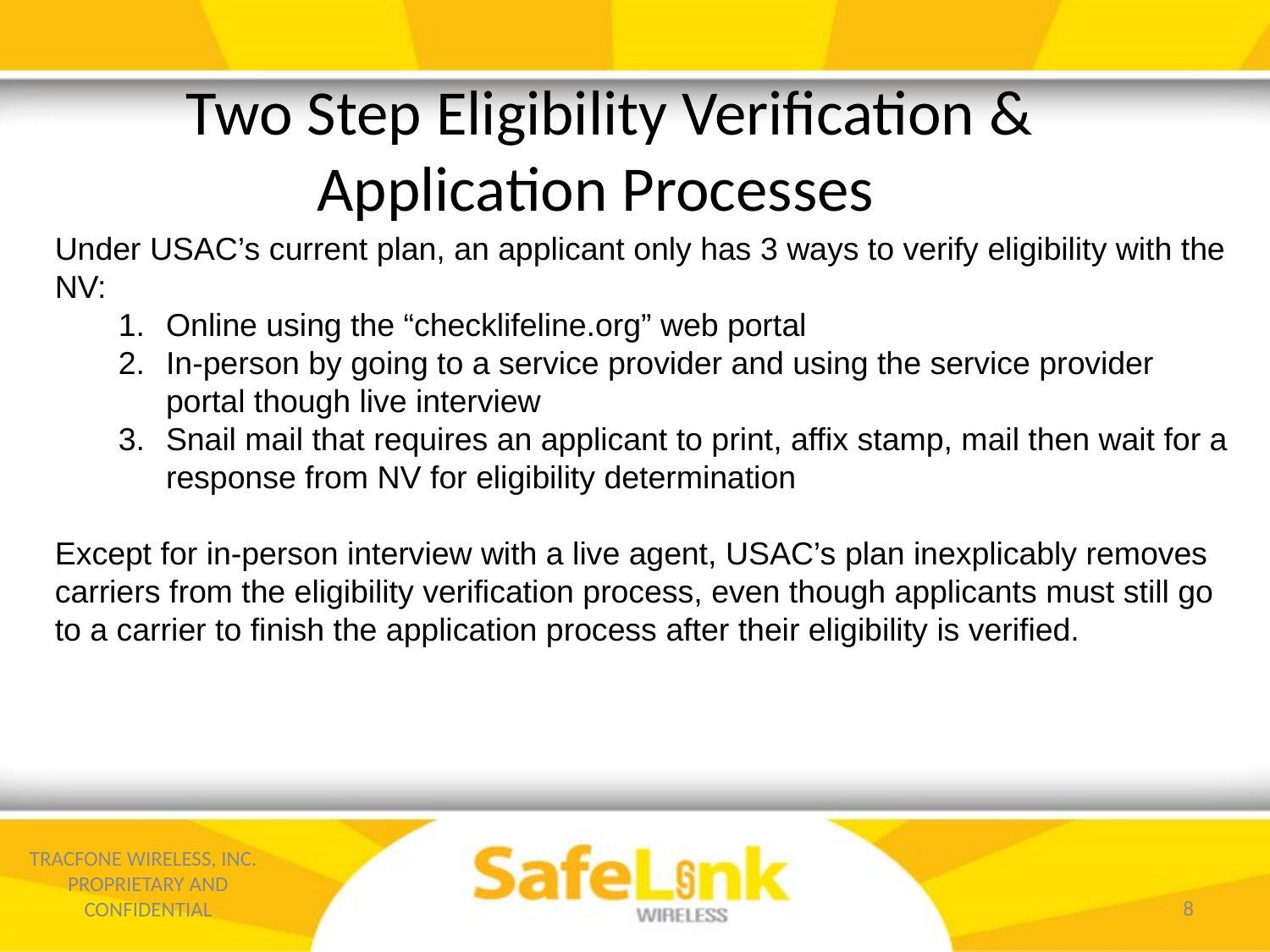

Two Step Eligibility Verification & Application Processes
Under USAC’s current plan, an applicant only has 3 ways to verify eligibility with the NV:
Online using the “checklifeline.org” web portal
In-person by going to a service provider and using the service provider portal though live interview
Snail mail that requires an applicant to print, affix stamp, mail then wait for a response from NV for eligibility determination

Except for in-person interview with a live agent, USAC’s plan inexplicably removes carriers from the eligibility verification process, even though applicants must still go to a carrier to finish the application process after their eligibility is verified.

TRACFONE WIRELESS, INC.   PROPRIETARY AND CONFIDENTIAL
8